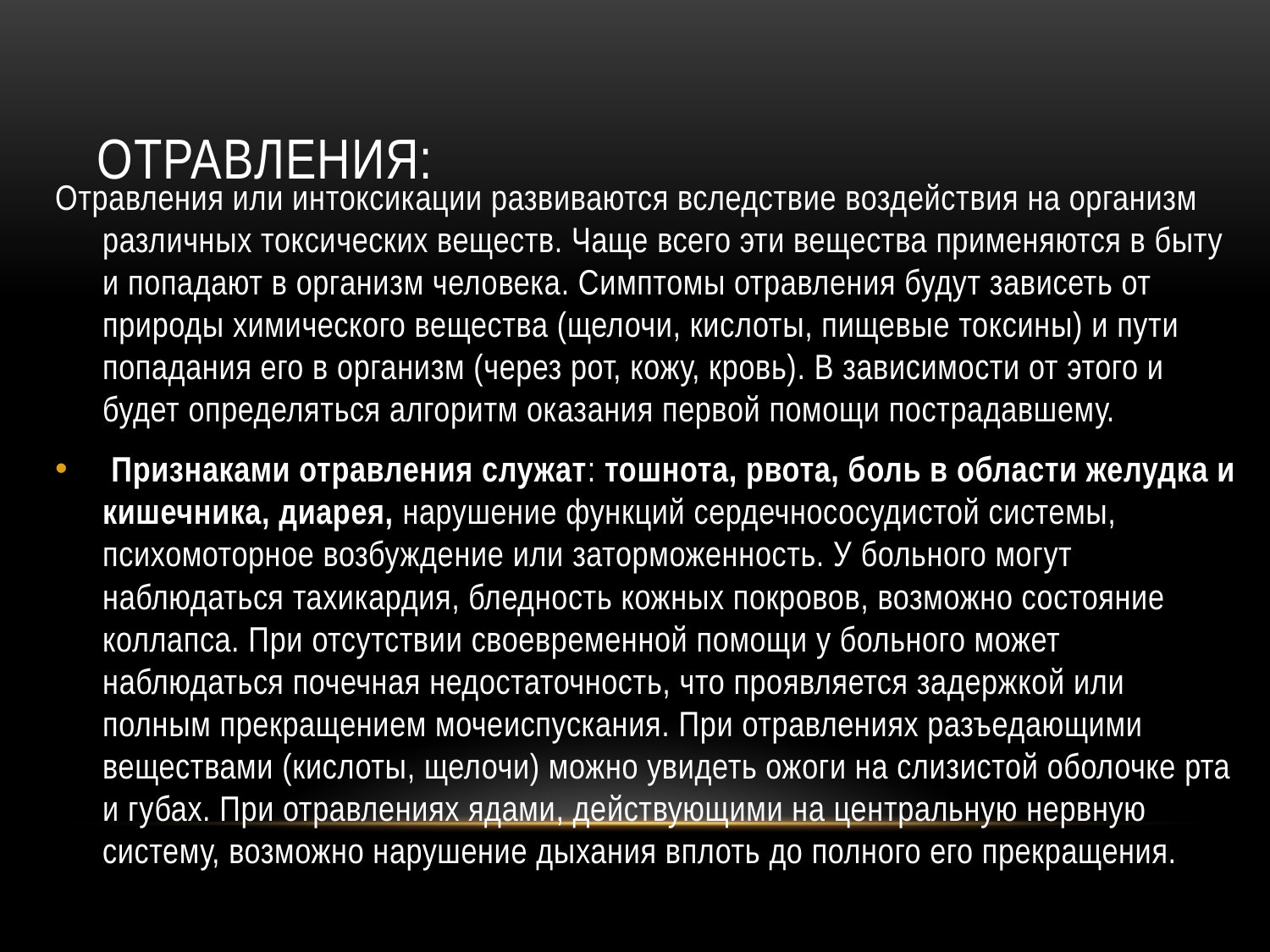

# Отравления:
Отравления или интоксикации развиваются вследствие воздействия на организм различных токсических веществ. Чаще всего эти вещества применяются в быту и попадают в организм человека. Симптомы отравления будут зависеть от природы химического вещества (щелочи, кислоты, пищевые токсины) и пути попадания его в организм (через рот, кожу, кровь). В зависимости от этого и будет определяться алгоритм оказания первой помощи пострадавшему.
 Признаками отравления служат: тошнота, рвота, боль в области желудка и кишечника, диарея, нарушение функций сердечнососудистой системы, психомоторное возбуждение или заторможенность. У больного могут наблюдаться тахикардия, бледность кожных покровов, возможно состояние коллапса. При отсутствии своевременной помощи у больного может наблюдаться почечная недостаточность, что проявляется задержкой или полным прекращением мочеиспускания. При отравлениях разъедающими веществами (кислоты, щелочи) можно увидеть ожоги на слизистой оболочке рта и губах. При отравлениях ядами, действующими на центральную нервную систему, возможно нарушение дыхания вплоть до полного его прекращения.